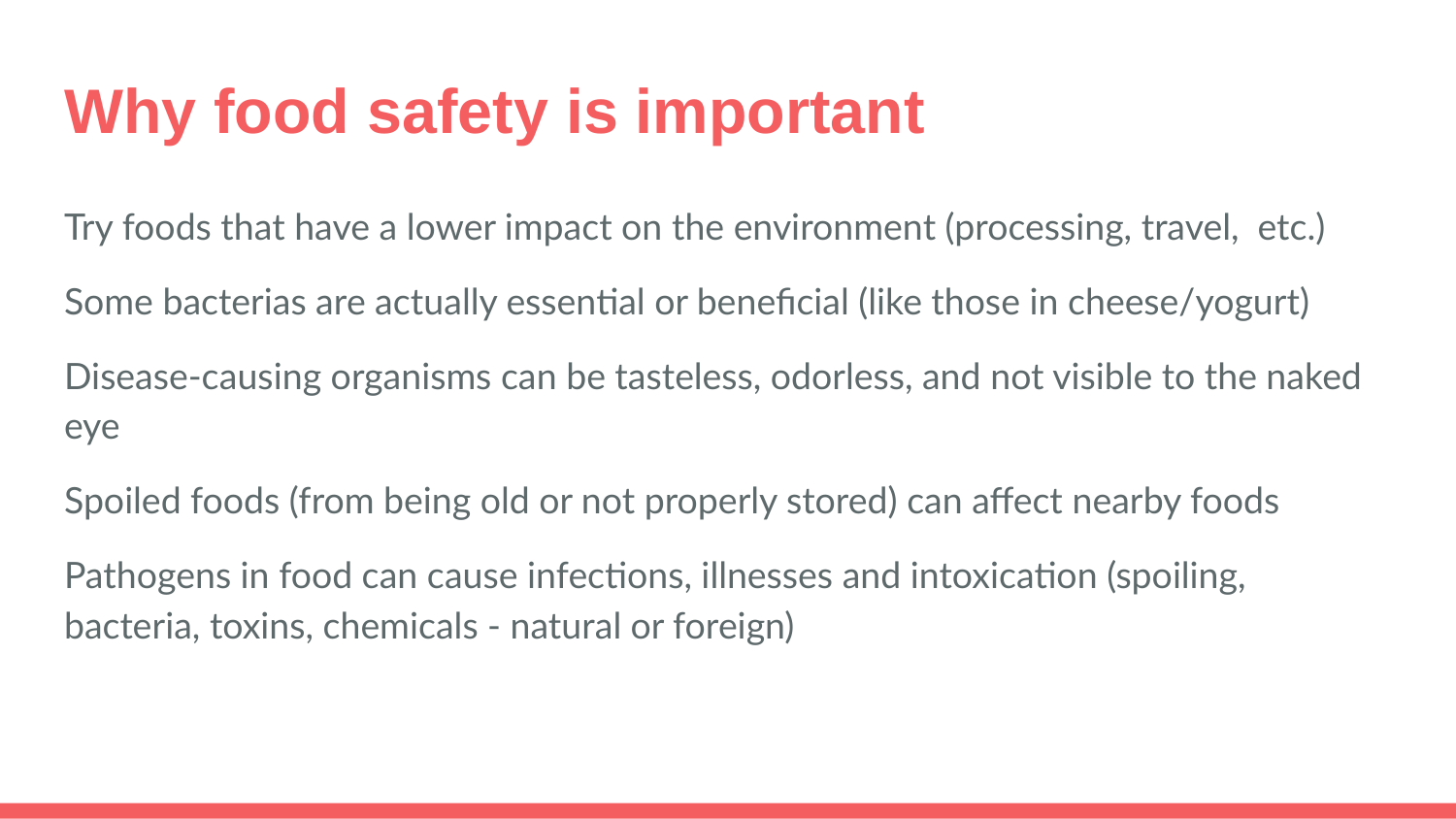

# Why food safety is important
Try foods that have a lower impact on the environment (processing, travel,  etc.)
Some bacterias are actually essential or beneficial (like those in cheese/yogurt)
Disease-causing organisms can be tasteless, odorless, and not visible to the naked eye
Spoiled foods (from being old or not properly stored) can affect nearby foods
Pathogens in food can cause infections, illnesses and intoxication (spoiling, bacteria, toxins, chemicals - natural or foreign)